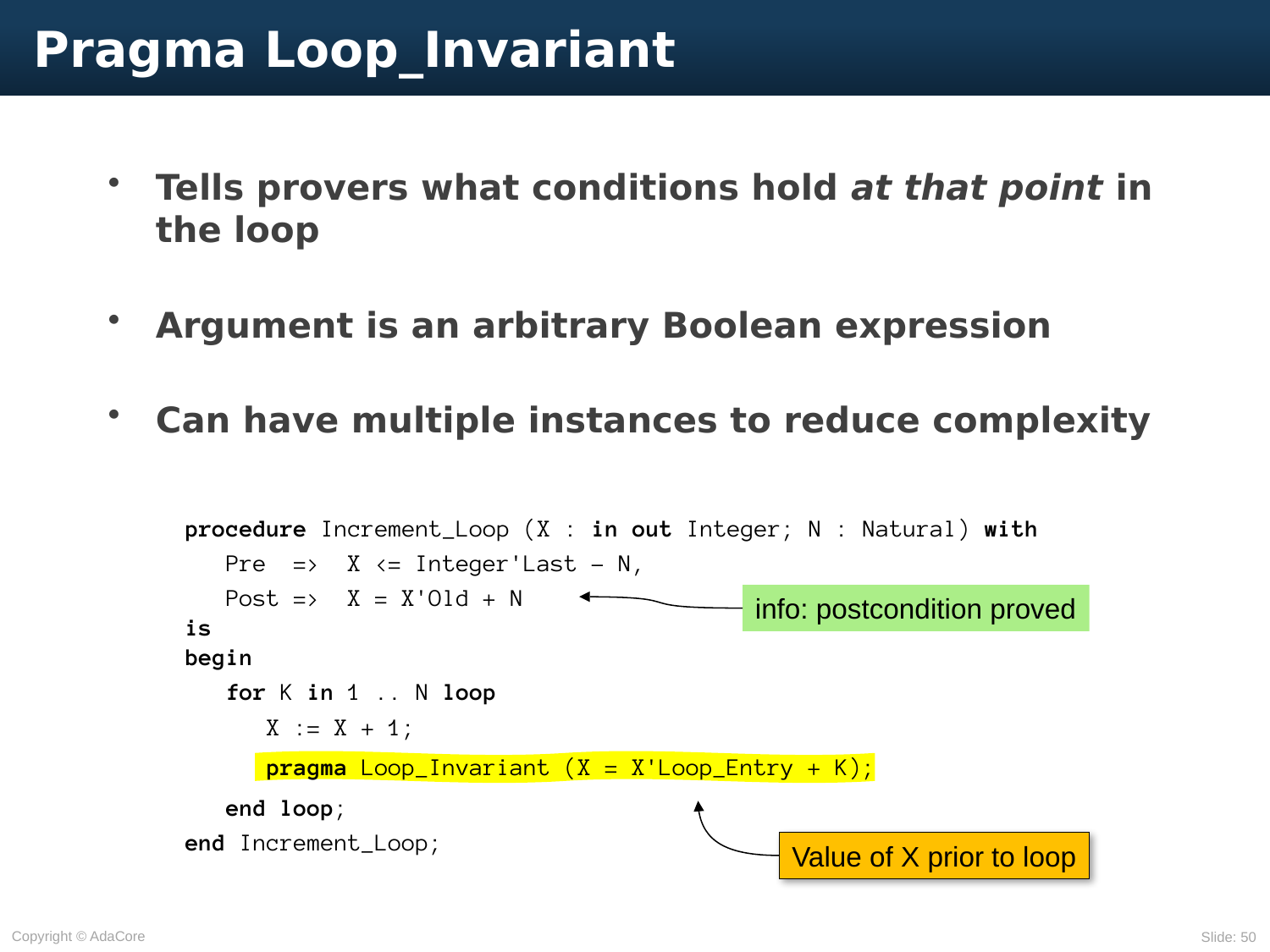

# Pragma Loop_Invariant
Tells provers what conditions hold at that point in the loop
Argument is an arbitrary Boolean expression
Can have multiple instances to reduce complexity
procedure Increment_Loop (X : in out Integer; N : Natural) with
   Pre  =>  X <= Integer'Last - N,
   Post =>  X = X'Old + N
is
begin
   for K in 1 .. N loop
      X := X + 1;
      pragma Loop_Invariant (X = X'Loop_Entry + K);
   end loop;
end Increment_Loop;

info: postcondition proved

Value of X prior to loop